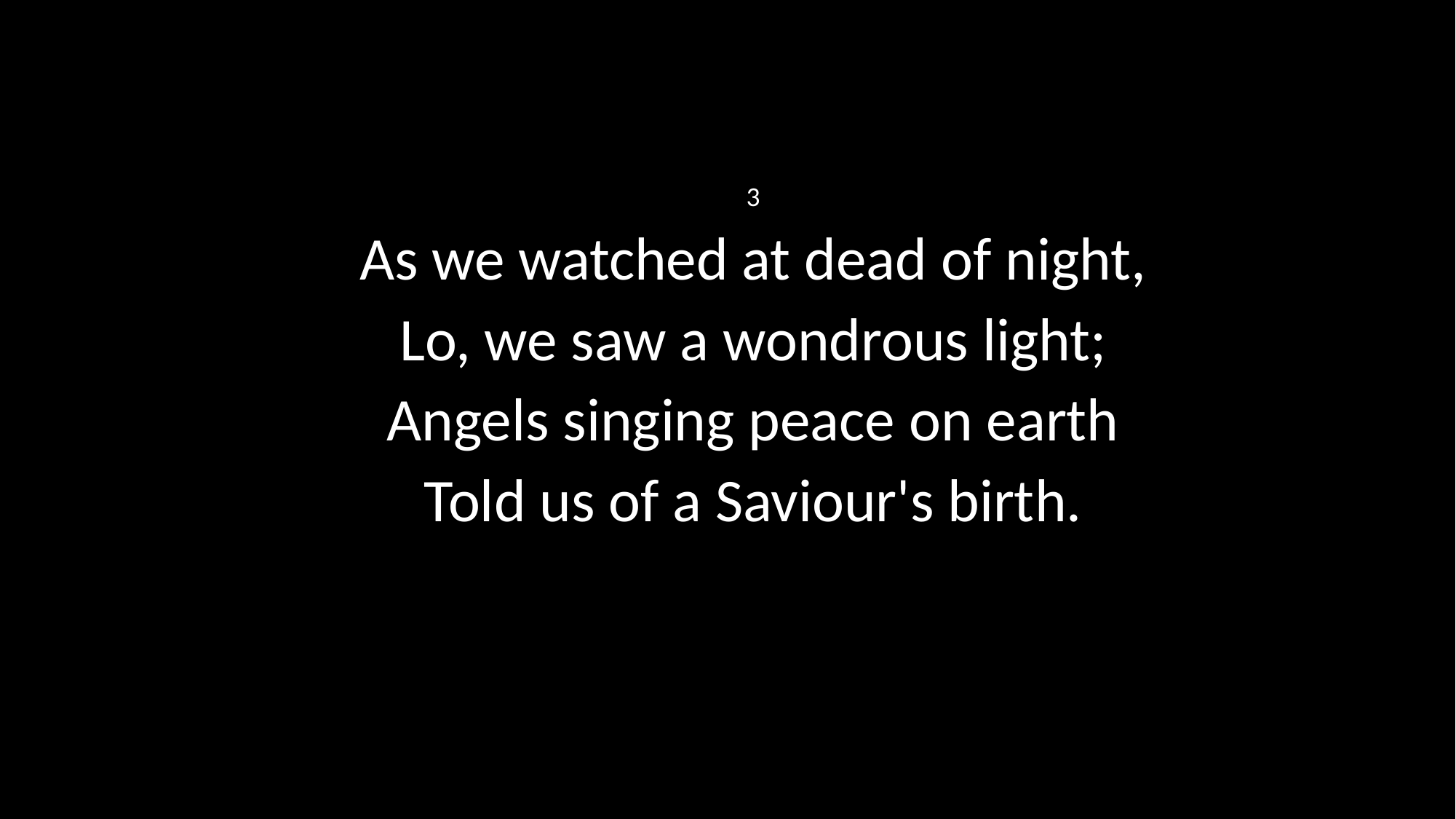

3
As we watched at dead of night,
Lo, we saw a wondrous light;
Angels singing peace on earth
Told us of a Saviour's birth.